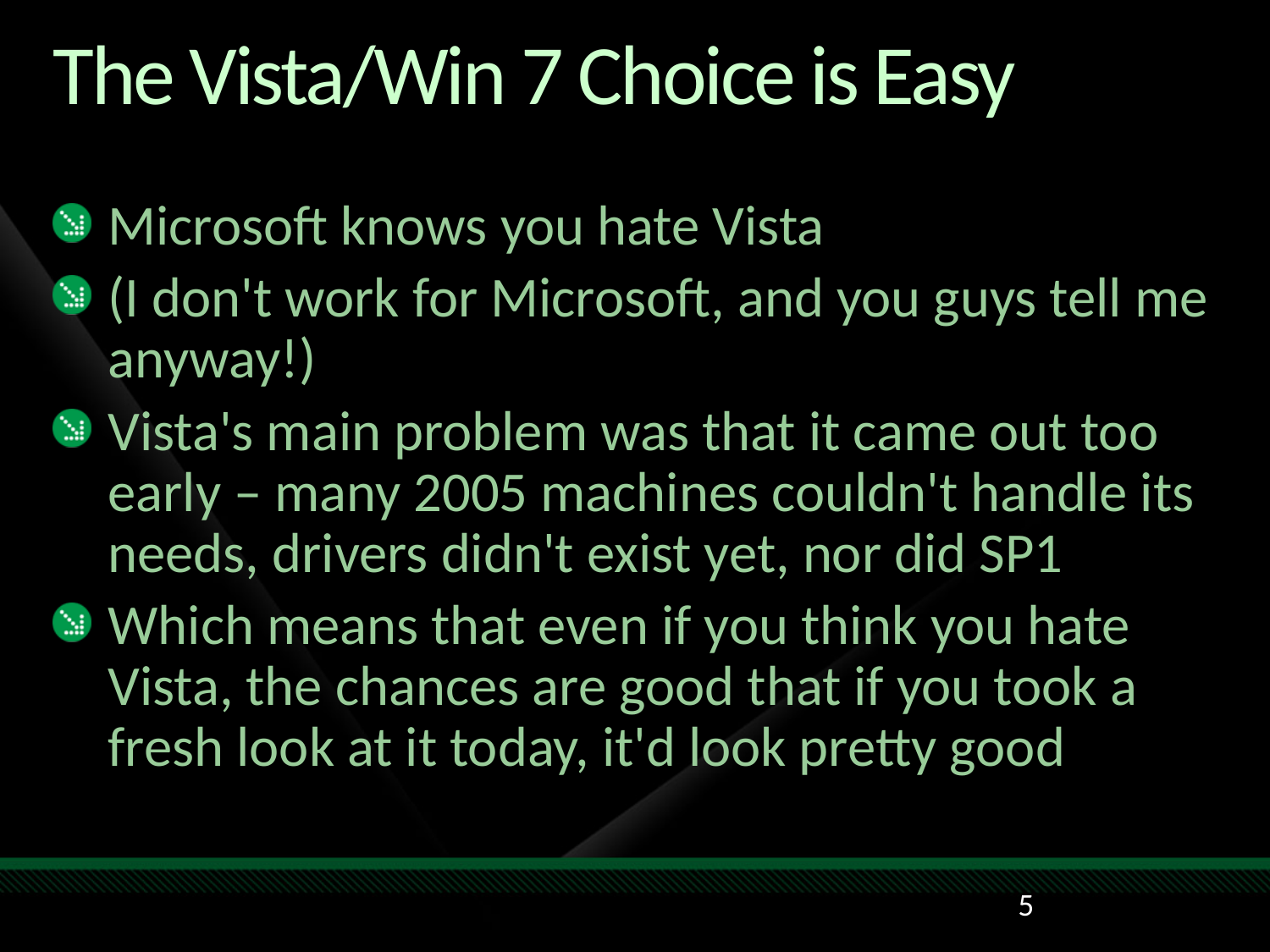

# The Vista/Win 7 Choice is Easy
Microsoft knows you hate Vista
(I don't work for Microsoft, and you guys tell me anyway!)
Vista's main problem was that it came out too early – many 2005 machines couldn't handle its needs, drivers didn't exist yet, nor did SP1
Which means that even if you think you hate Vista, the chances are good that if you took a fresh look at it today, it'd look pretty good
5